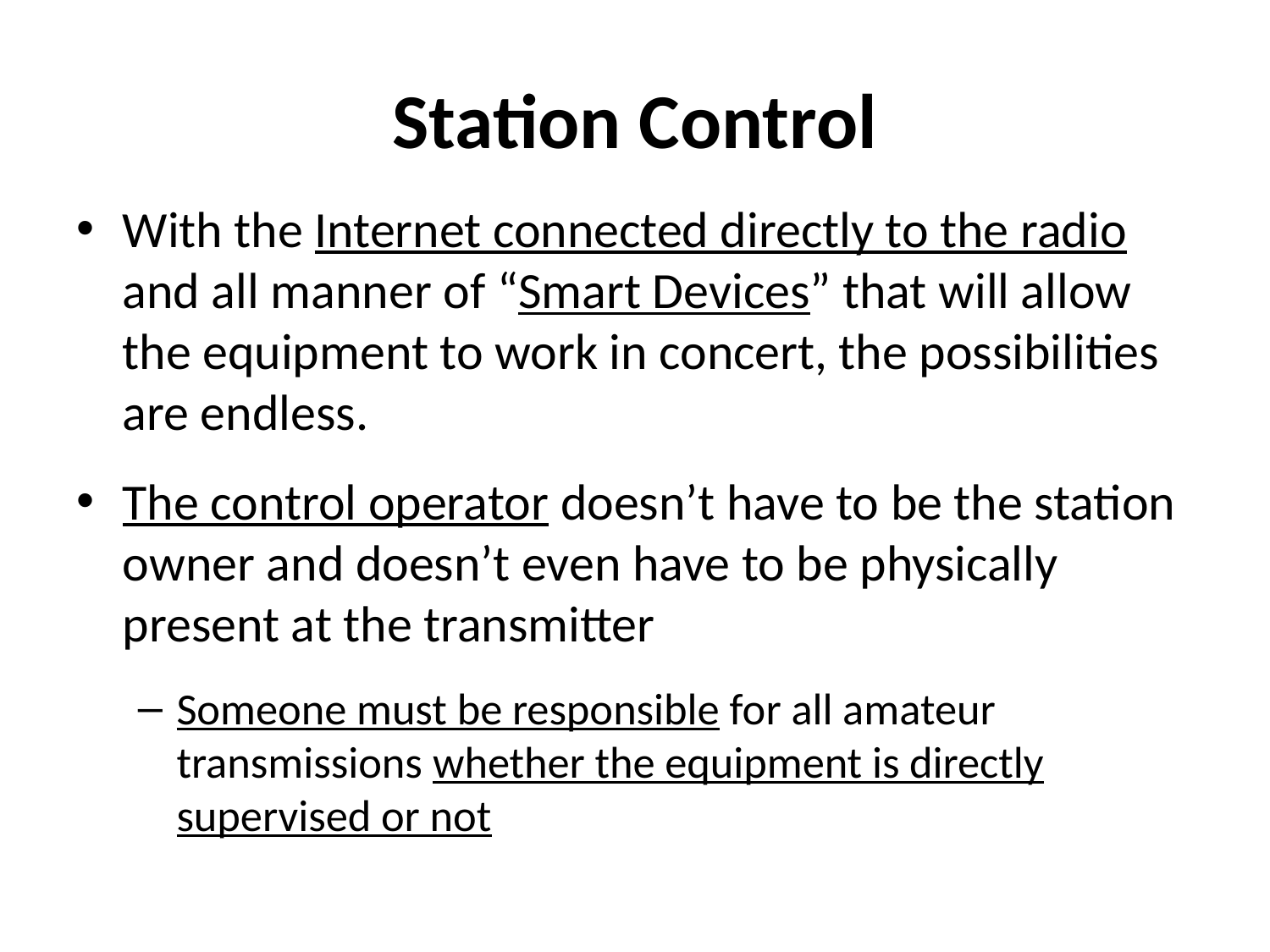

# Station Control
With the Internet connected directly to the radio and all manner of “Smart Devices” that will allow the equipment to work in concert, the possibilities are endless.
The control operator doesn’t have to be the station owner and doesn’t even have to be physically present at the transmitter
Someone must be responsible for all amateur transmissions whether the equipment is directly supervised or not